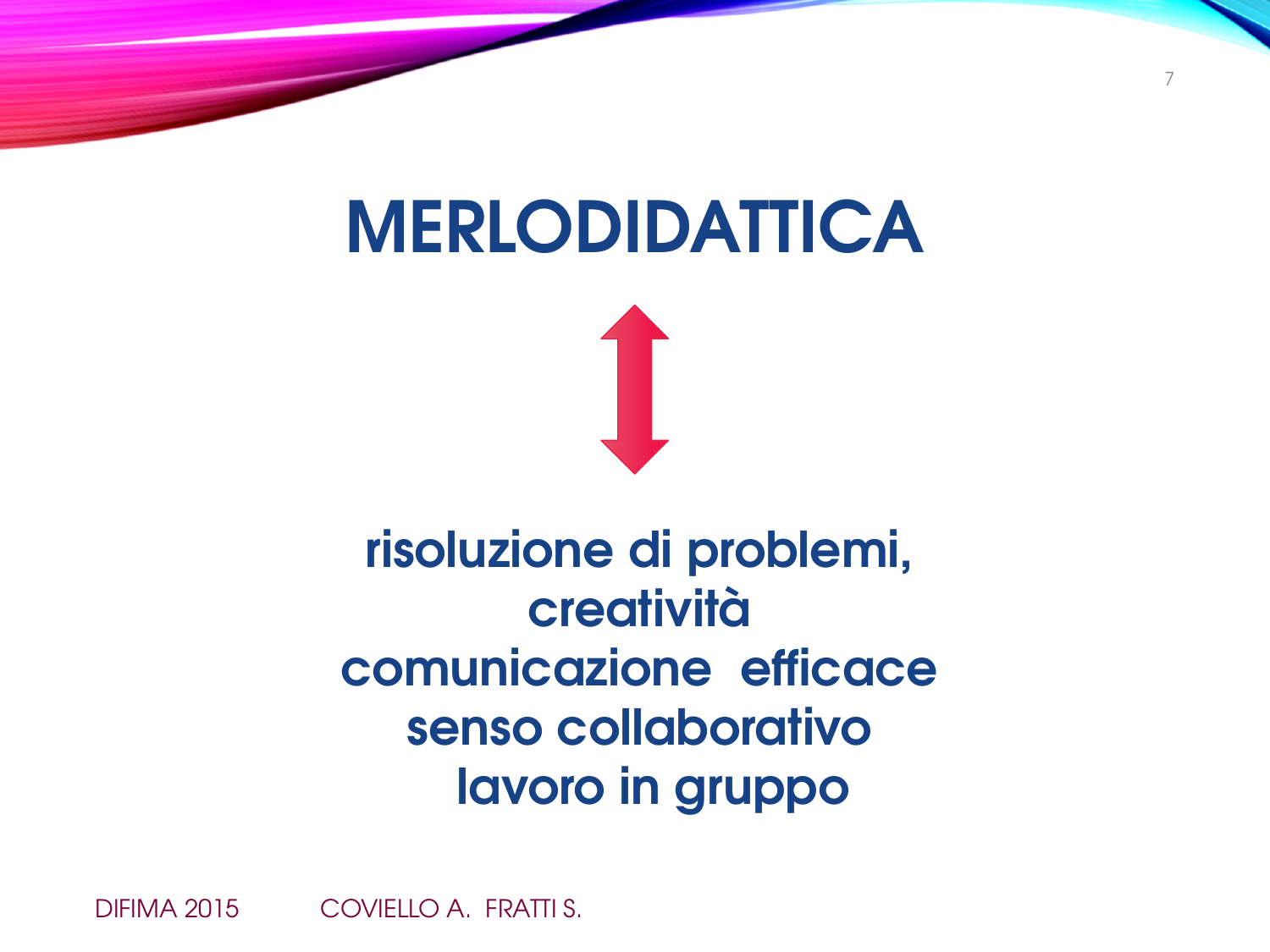

7
MERLODIDATTICA

risoluzione di problemi,
creatività
comunicazione  efficace
senso collaborativo
 lavoro in gruppo
DIFIMA 2015            COVIELLO A.  FRATTI S.